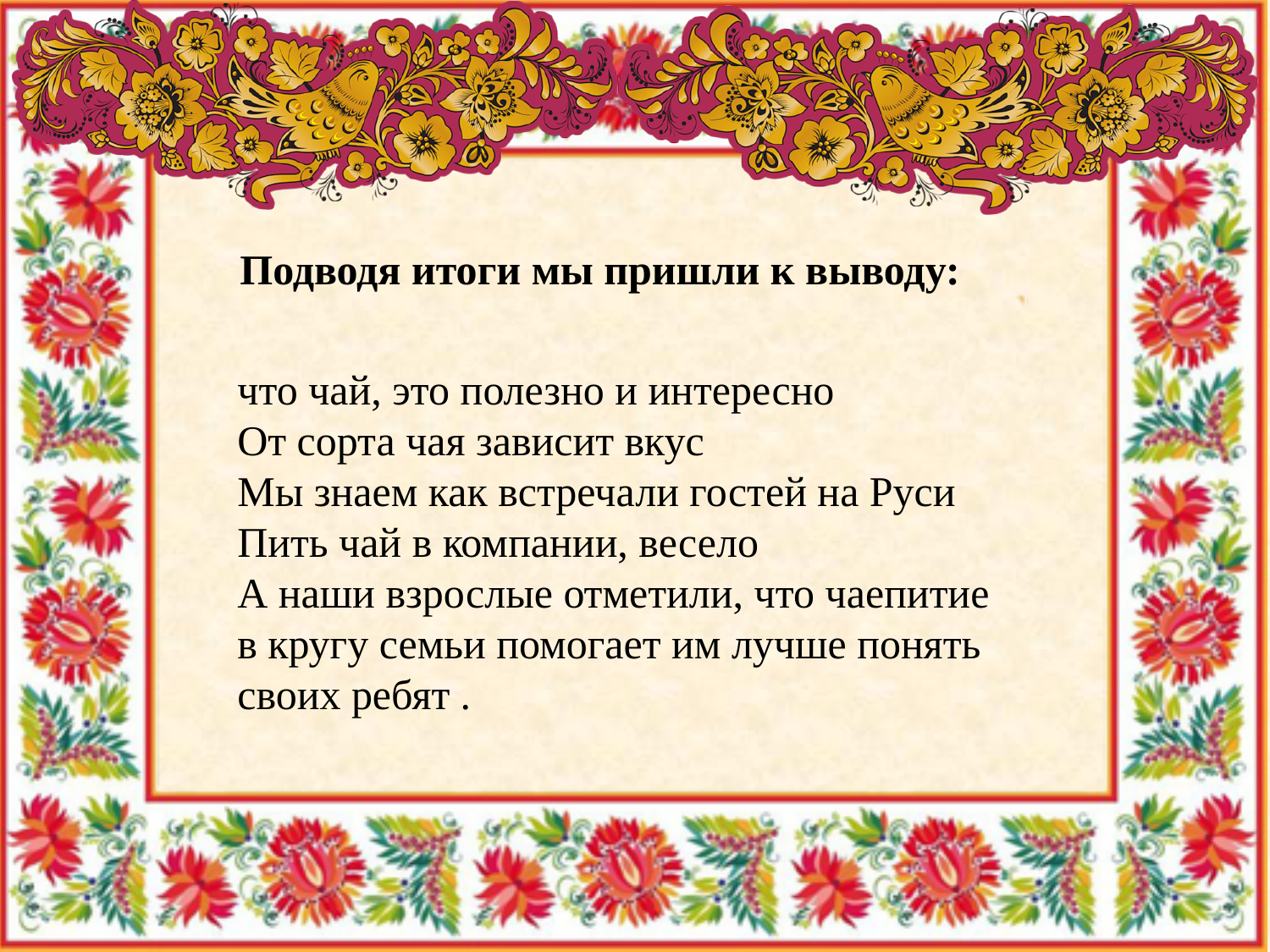

Подводя итоги мы пришли к выводу:
что чай, это полезно и интересно
От сорта чая зависит вкус
Мы знаем как встречали гостей на Руси
Пить чай в компании, весело
А наши взрослые отметили, что чаепитие в кругу семьи помогает им лучше понять своих ребят .